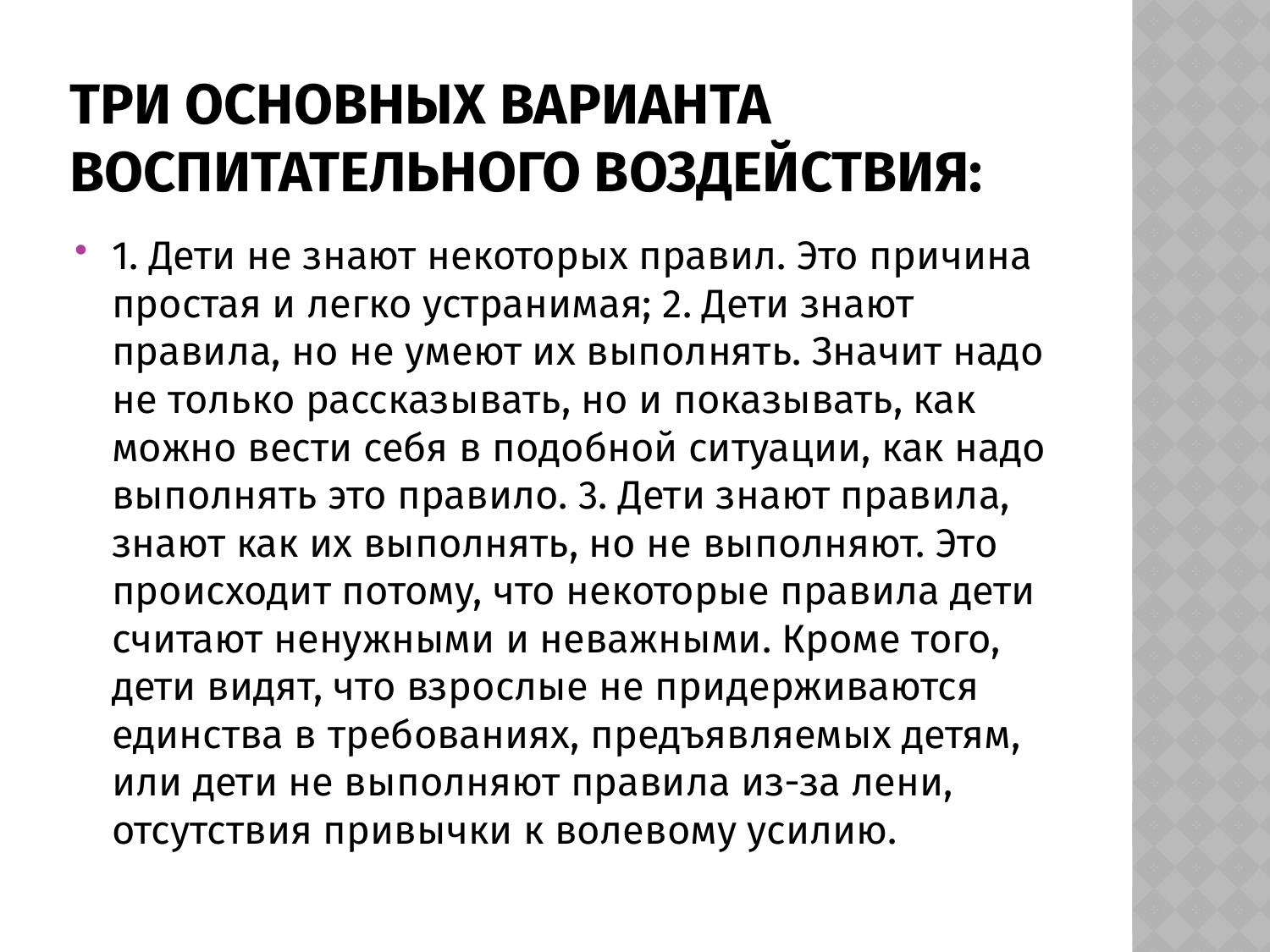

# Три основных варианта воспитательного воздействия:
1. Дети не знают некоторых правил. Это причина простая и легко устранимая; 2. Дети знают правила, но не умеют их выполнять. Значит надо не только рассказывать, но и показывать, как можно вести себя в подобной ситуации, как надо выполнять это правило. 3. Дети знают правила, знают как их выполнять, но не выполняют. Это происходит потому, что некоторые правила дети считают ненужными и неважными. Кроме того, дети видят, что взрослые не придерживаются единства в требованиях, предъявляемых детям, или дети не выполняют правила из-за лени, отсутствия привычки к волевому усилию.